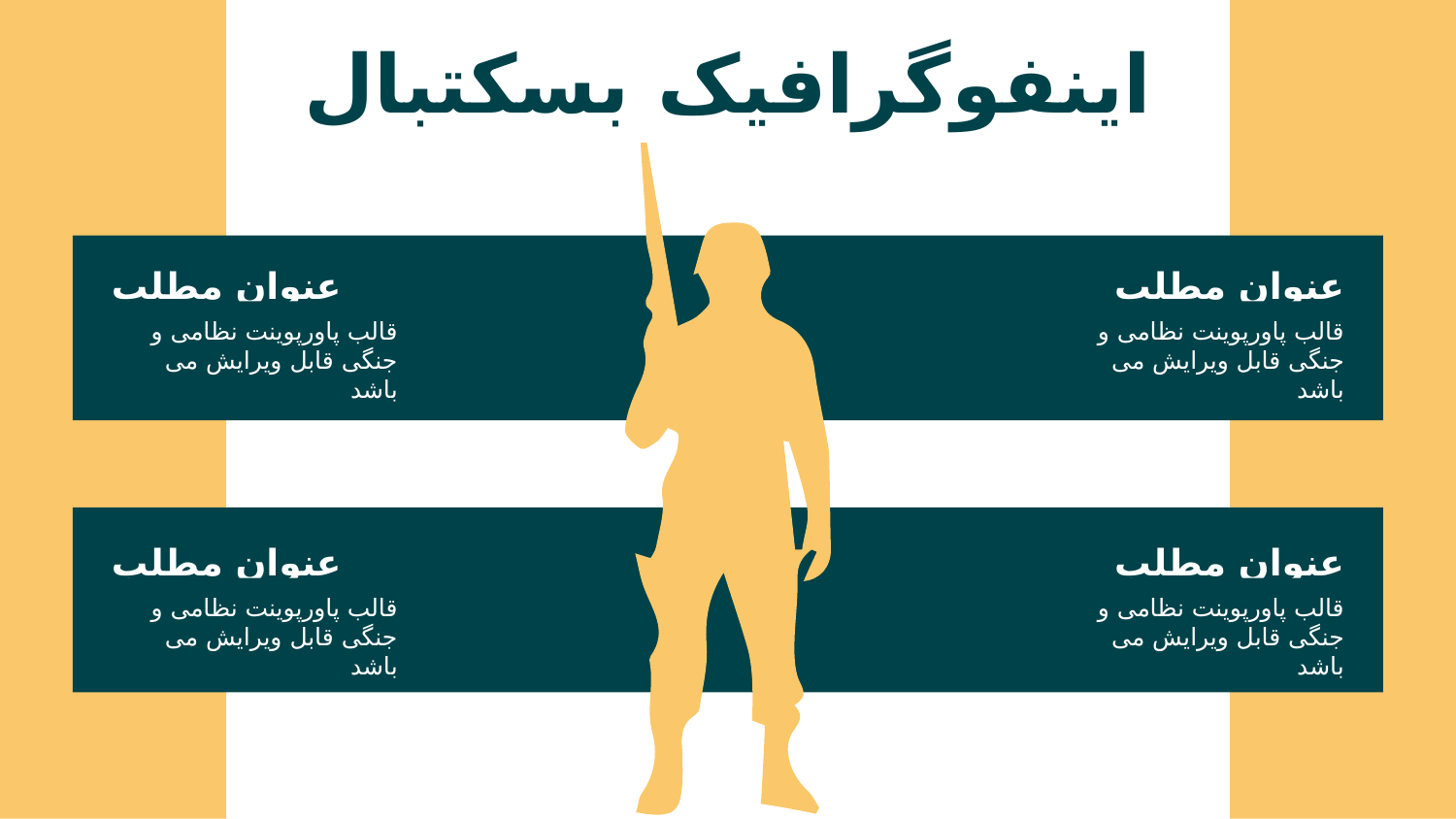

# اینفوگرافیک بسکتبال

عنوان مطلب
قالب پاورپوینت نظامی و جنگی قابل ویرایش می باشد
عنوان مطلب
قالب پاورپوینت نظامی و جنگی قابل ویرایش می باشد

عنوان مطلب
قالب پاورپوینت نظامی و جنگی قابل ویرایش می باشد
عنوان مطلب
قالب پاورپوینت نظامی و جنگی قابل ویرایش می باشد